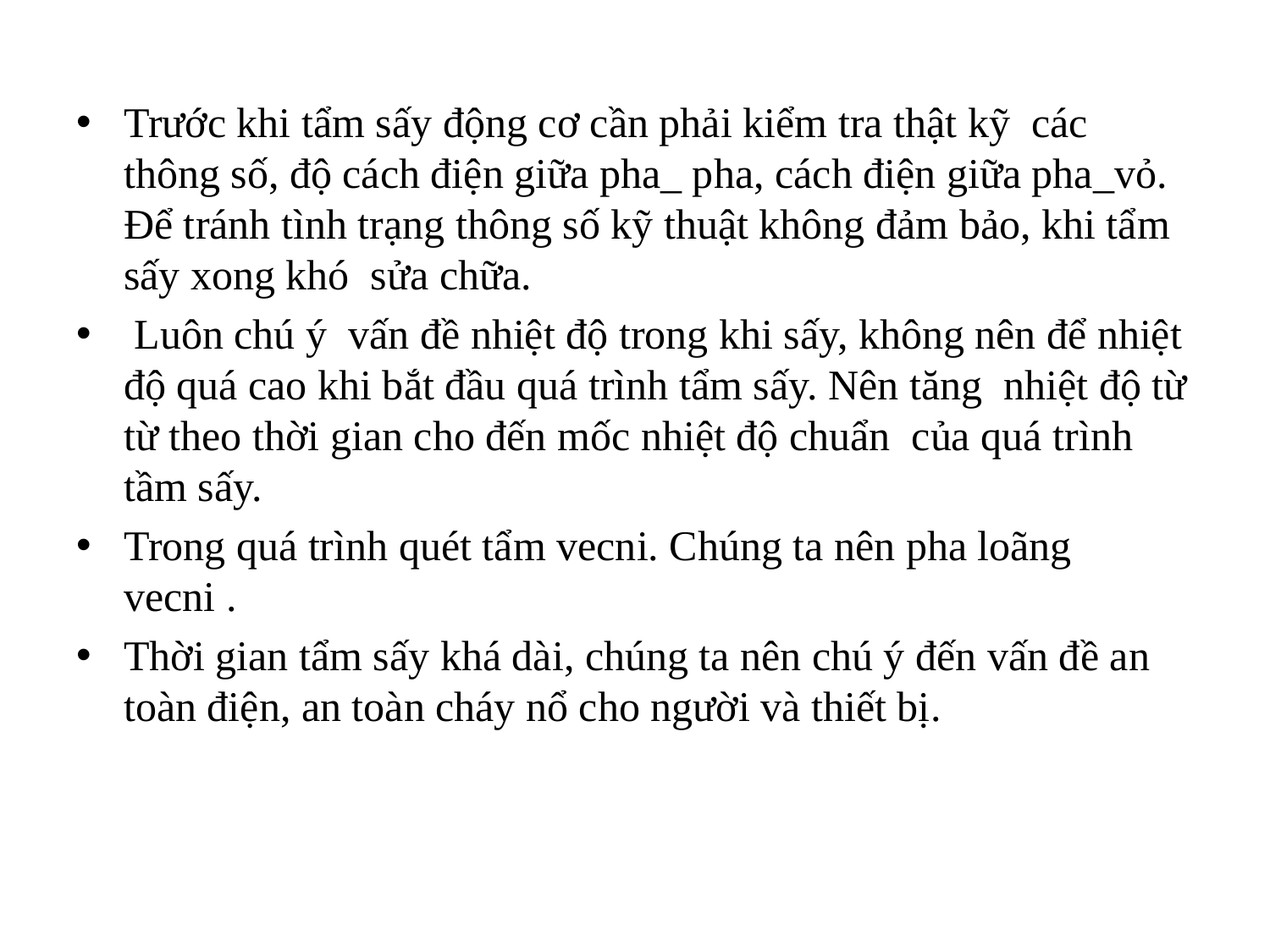

Trước khi tẩm sấy động cơ cần phải kiểm tra thật kỹ  các thông số, độ cách điện giữa pha_ pha, cách điện giữa pha_vỏ. Để tránh tình trạng thông số kỹ thuật không đảm bảo, khi tẩm sấy xong khó  sửa chữa.
 Luôn chú ý  vấn đề nhiệt độ trong khi sấy, không nên để nhiệt độ quá cao khi bắt đầu quá trình tẩm sấy. Nên tăng  nhiệt độ từ từ theo thời gian cho đến mốc nhiệt độ chuẩn  của quá trình tầm sấy.
Trong quá trình quét tẩm vecni. Chúng ta nên pha loãng vecni .
Thời gian tẩm sấy khá dài, chúng ta nên chú ý đến vấn đề an toàn điện, an toàn cháy nổ cho người và thiết bị.